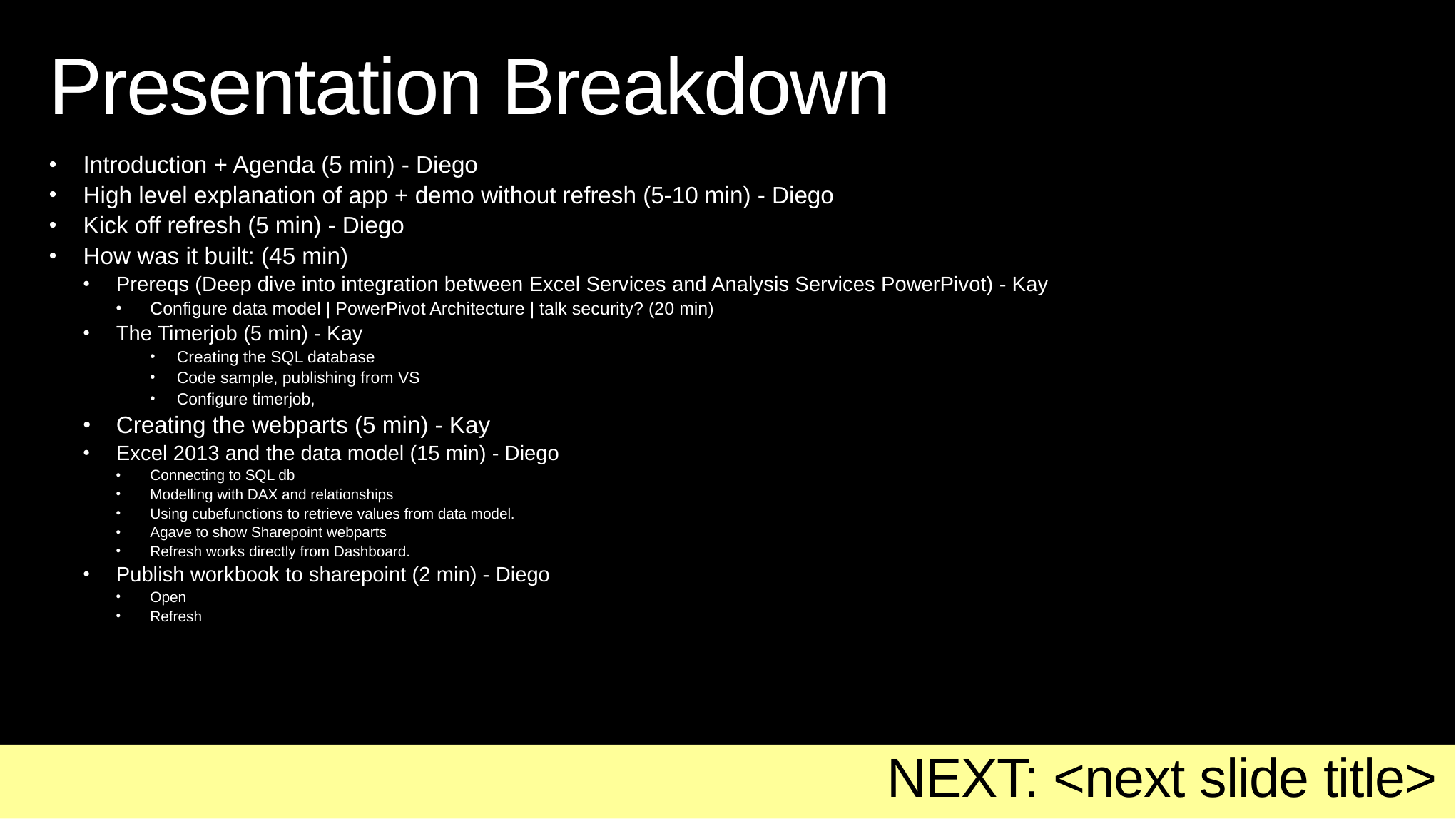

# Presentation Breakdown
Introduction + Agenda (5 min) - Diego
High level explanation of app + demo without refresh (5-10 min) - Diego
Kick off refresh (5 min) - Diego
How was it built: (45 min)
Prereqs (Deep dive into integration between Excel Services and Analysis Services PowerPivot) - Kay
Configure data model | PowerPivot Architecture | talk security? (20 min)
The Timerjob (5 min) - Kay
Creating the SQL database
Code sample, publishing from VS
Configure timerjob,
Creating the webparts (5 min) - Kay
Excel 2013 and the data model (15 min) - Diego
Connecting to SQL db
Modelling with DAX and relationships
Using cubefunctions to retrieve values from data model.
Agave to show Sharepoint webparts
Refresh works directly from Dashboard.
Publish workbook to sharepoint (2 min) - Diego
Open
Refresh

NEXT: <next slide title>